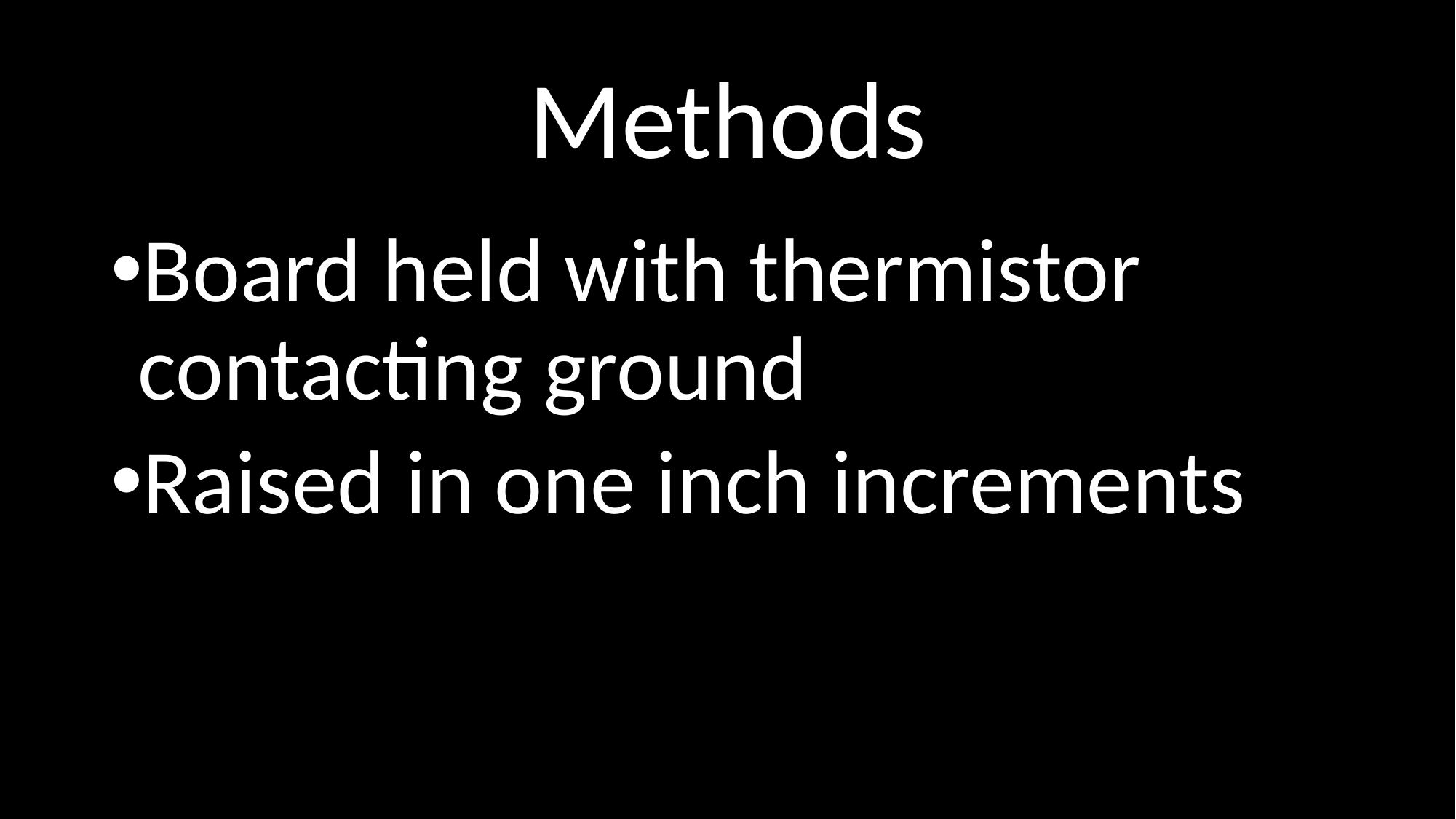

# Methods
Board held with thermistor contacting ground
Raised in one inch increments